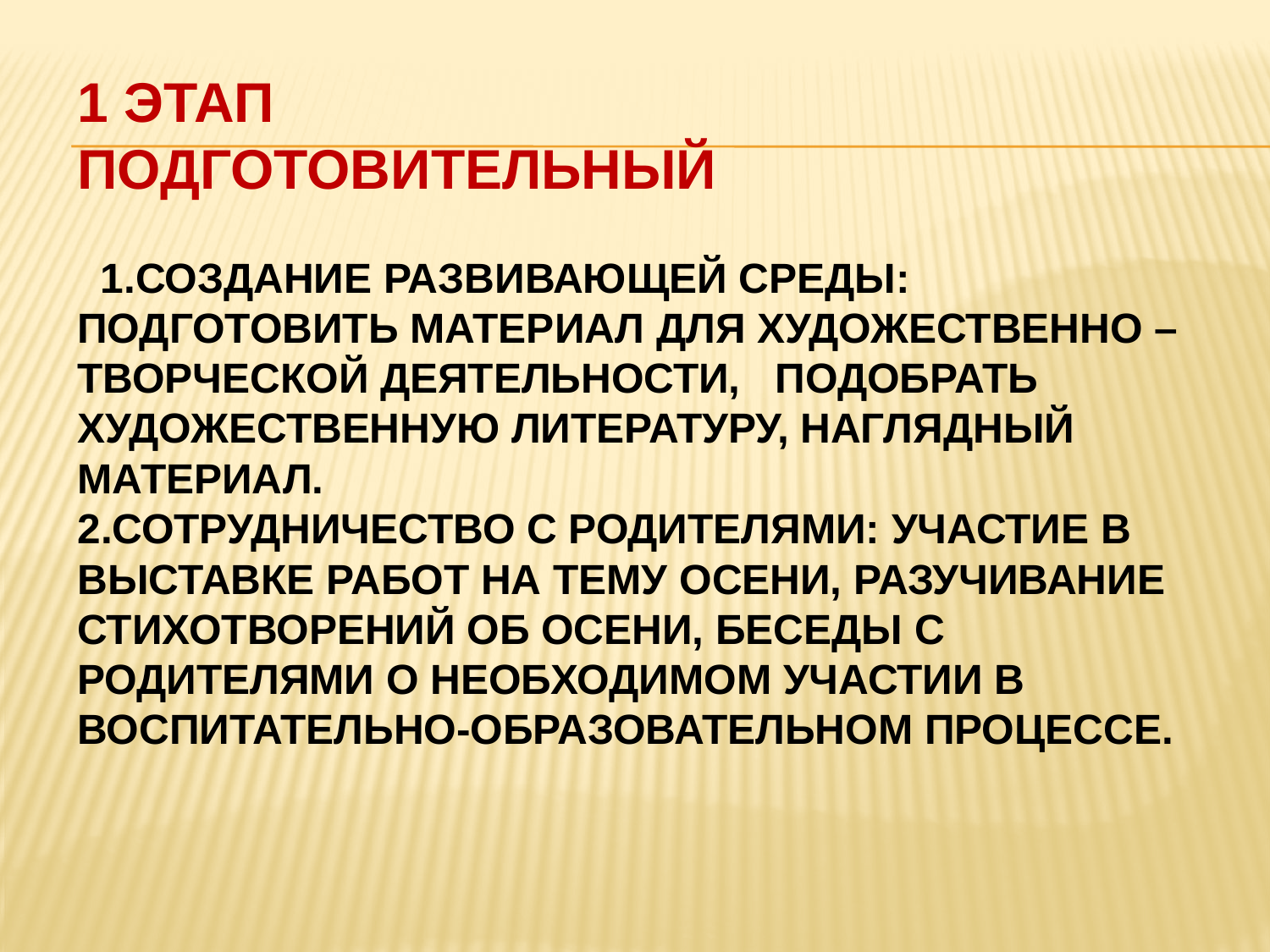

# 1 этап Подготовительный 1.Создание развивающей среды:  подготовить материал для художественно – творческой деятельности,   подобрать художественную литературу, наглядный материал. 2.Сотрудничество с родителями: участие в выставке работ на тему осени, разучивание стихотворений об осени, беседы с родителями о необходимом участии в воспитательно-образовательном процессе.